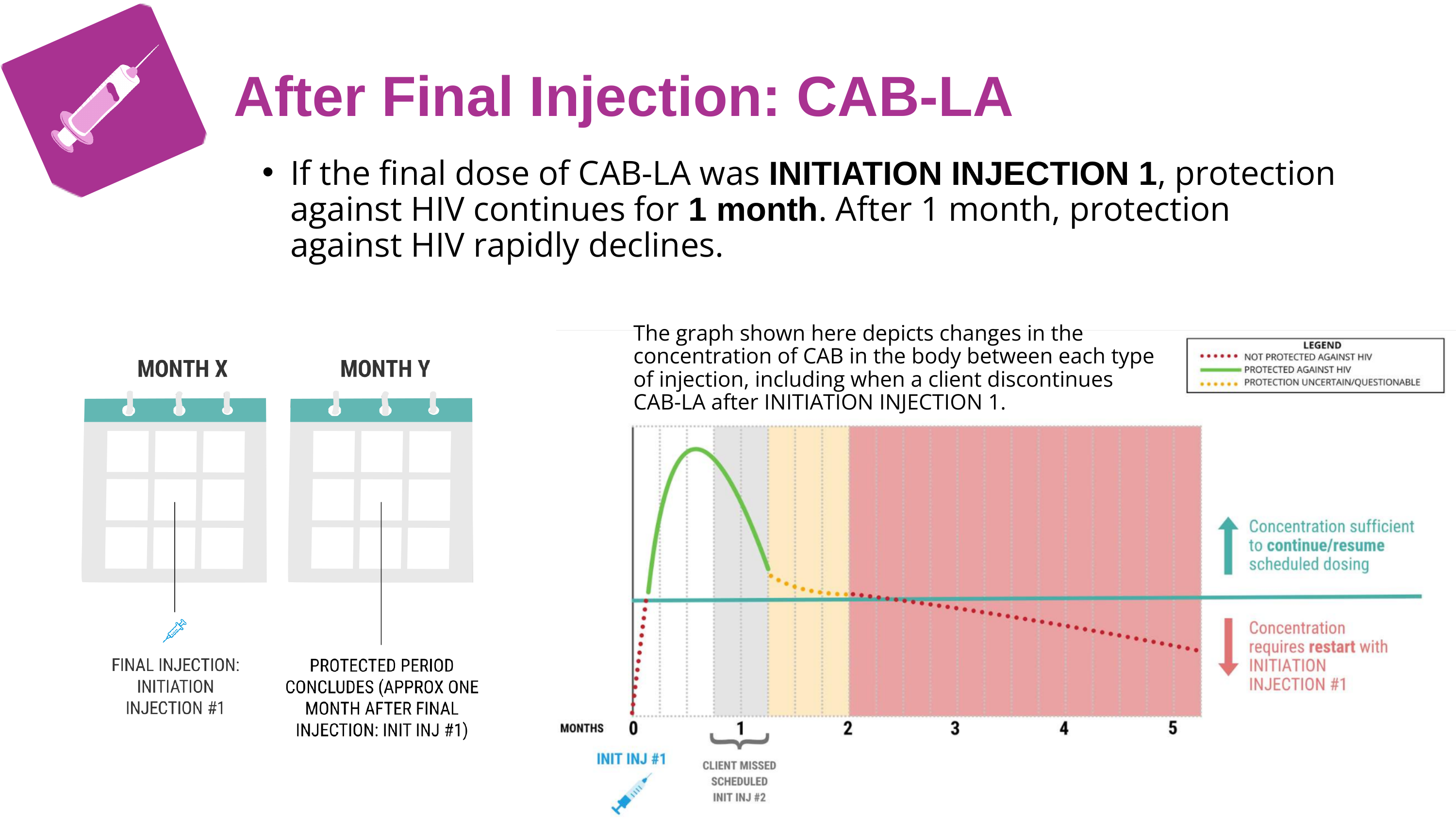

C
After Final Injection: CAB-LA
If the final dose of CAB-LA was INITIATION INJECTION 1, protection against HIV continues for 1 month. After 1 month, protection against HIV rapidly declines.

The graph shown here depicts changes in the concentration of CAB in the body between each type of injection, including when a client discontinues CAB-LA after INITIATION INJECTION 1.